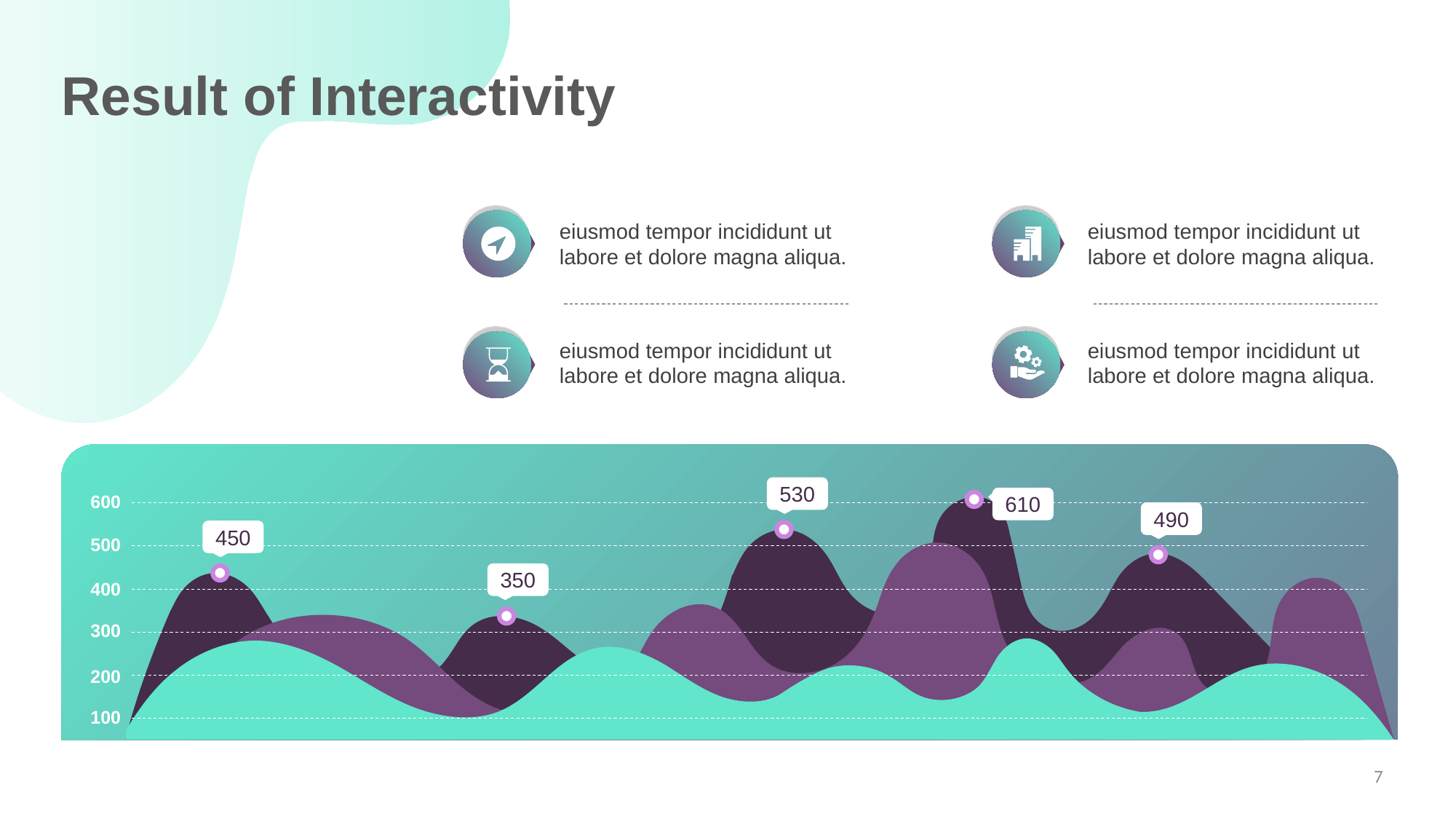

# Result of Interactivity

eiusmod tempor incididunt ut labore et dolore magna aliqua.
eiusmod tempor incididunt ut labore et dolore magna aliqua.

eiusmod tempor incididunt ut labore et dolore magna aliqua.
eiusmod tempor incididunt ut labore et dolore magna aliqua.

530
610
600

490
450

500

350

400

300
200
100
7